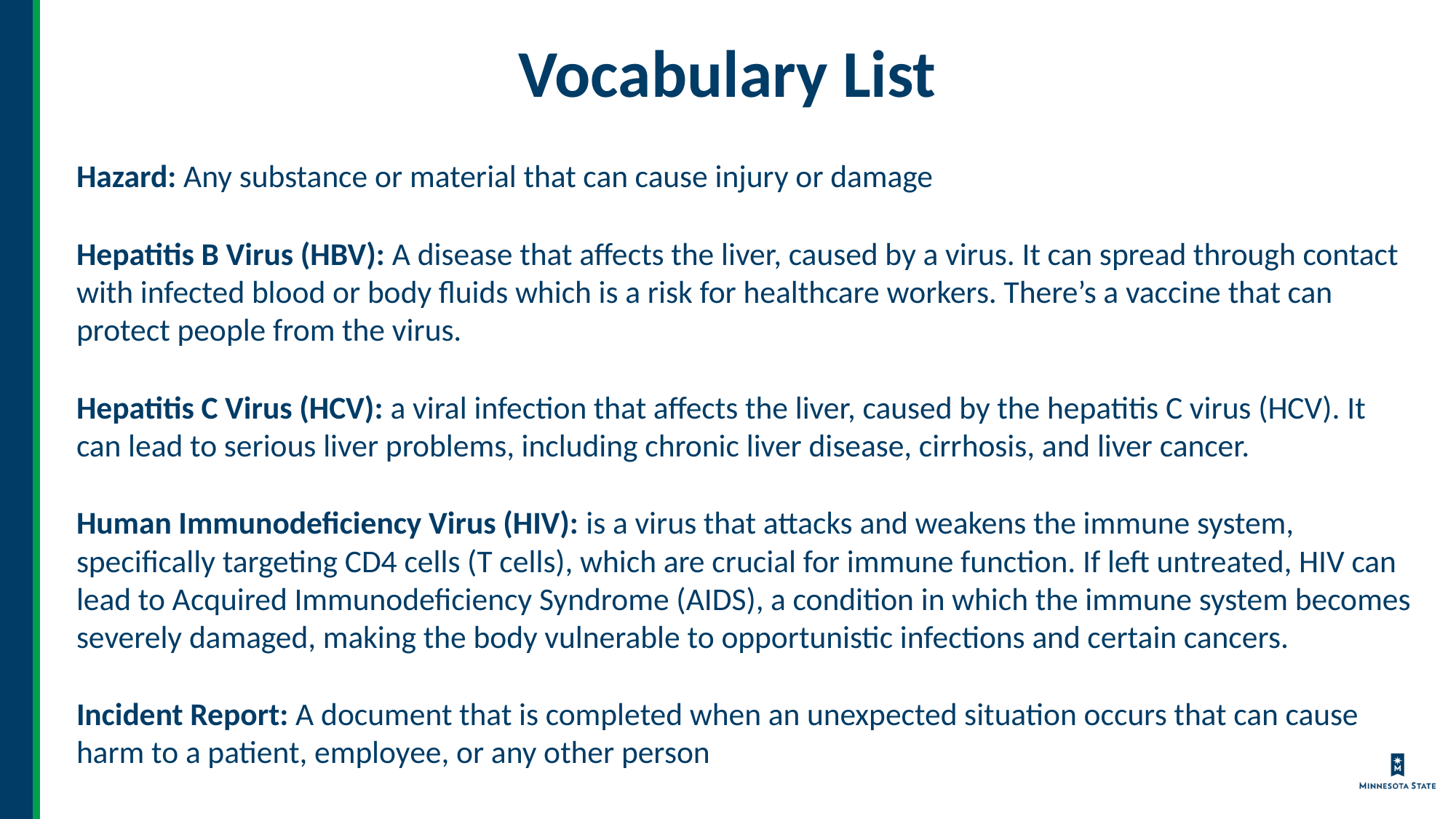

# Vocabulary List
Hazard: Any substance or material that can cause injury or damage

Hepatitis B Virus (HBV): A disease that affects the liver, caused by a virus. It can spread through contact with infected blood or body fluids which is a risk for healthcare workers. There’s a vaccine that can protect people from the virus.

Hepatitis C Virus (HCV): a viral infection that affects the liver, caused by the hepatitis C virus (HCV). It can lead to serious liver problems, including chronic liver disease, cirrhosis, and liver cancer.

Human Immunodeficiency Virus (HIV): is a virus that attacks and weakens the immune system, specifically targeting CD4 cells (T cells), which are crucial for immune function. If left untreated, HIV can lead to Acquired Immunodeficiency Syndrome (AIDS), a condition in which the immune system becomes severely damaged, making the body vulnerable to opportunistic infections and certain cancers.

Incident Report: A document that is completed when an unexpected situation occurs that can cause harm to a patient, employee, or any other person